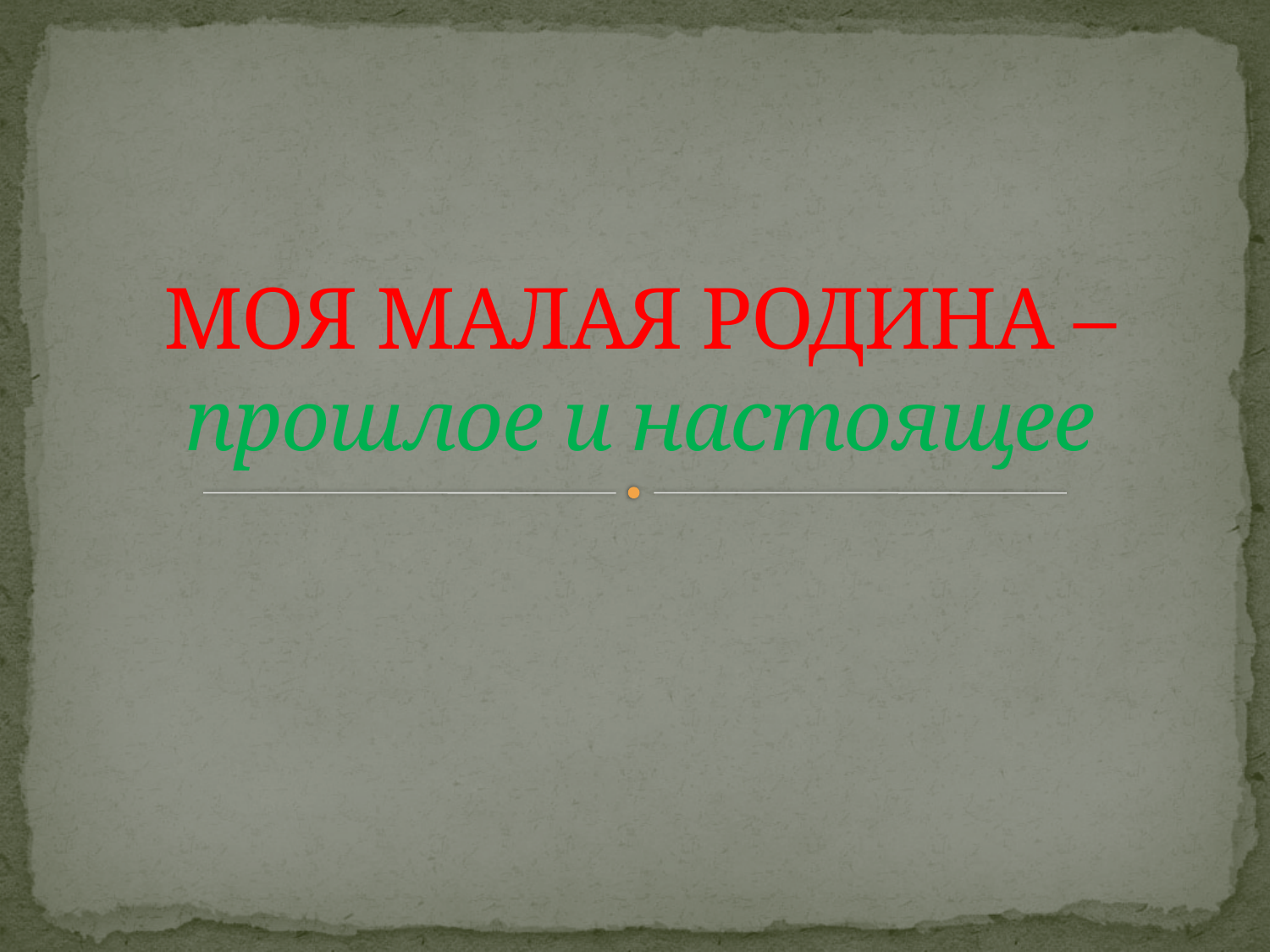

# МОЯ МАЛАЯ РОДИНА – прошлое и настоящее